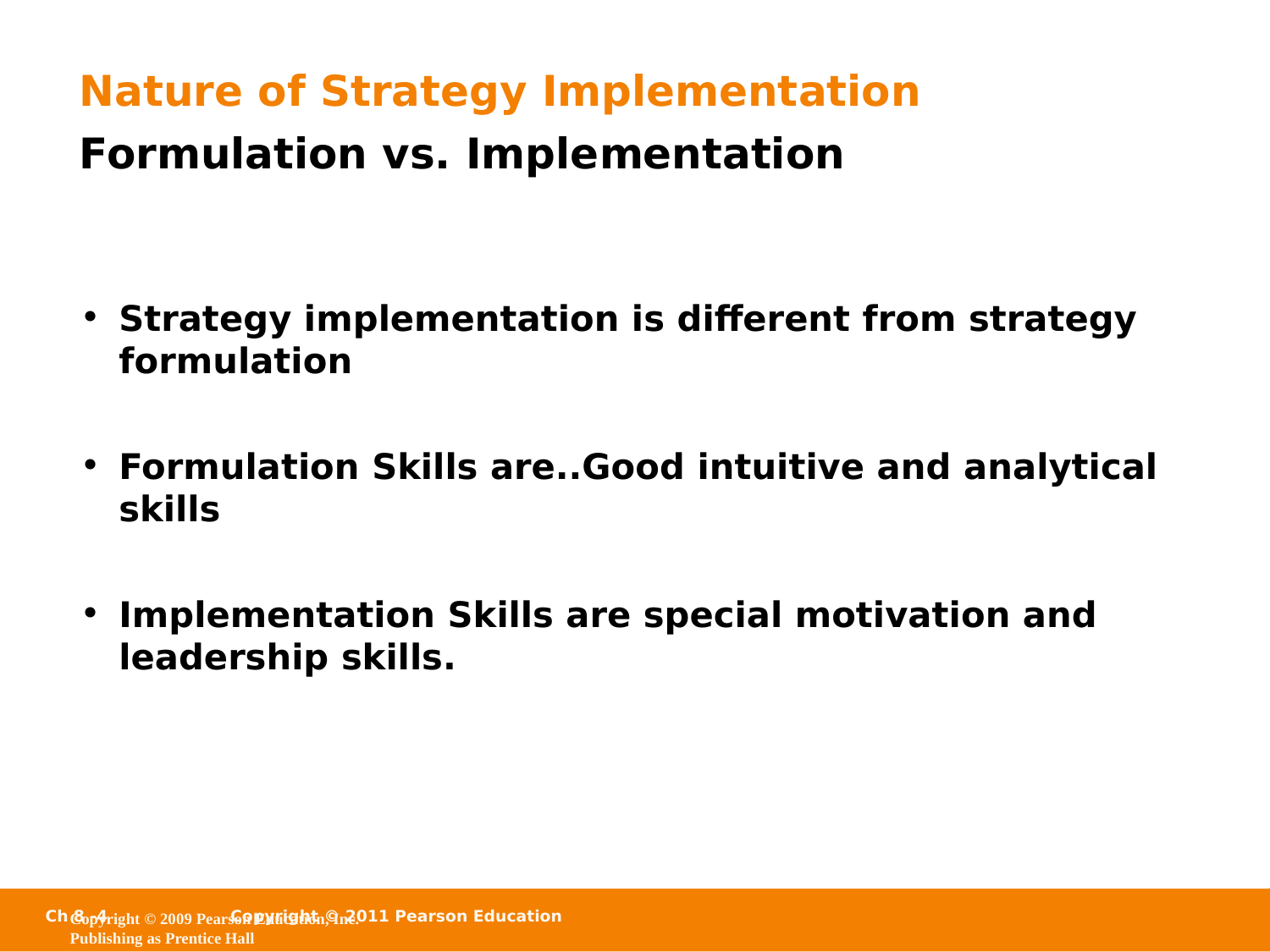

Nature of Strategy Implementation
Formulation vs. Implementation

Strategy implementation is different from strategy formulation

Formulation Skills are..Good intuitive and analytical skills

Implementation Skills are special motivation and leadership skills.
Ch 8 -4
Copyright © 2011 Pearson Education